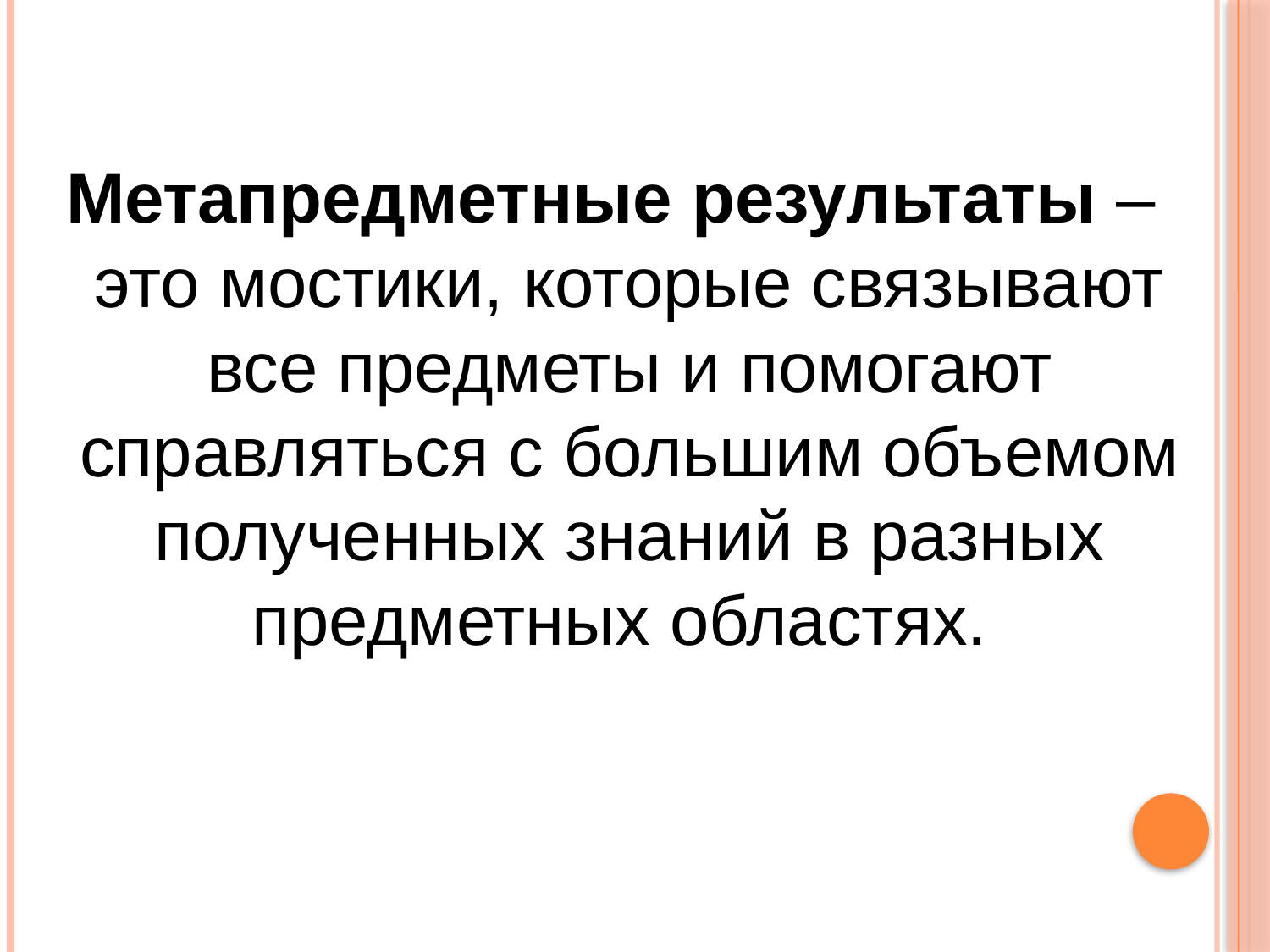

Метапредметные результаты – это мостики, которые связывают все предметы и помогают справляться с большим объемом полученных знаний в разных предметных областях.